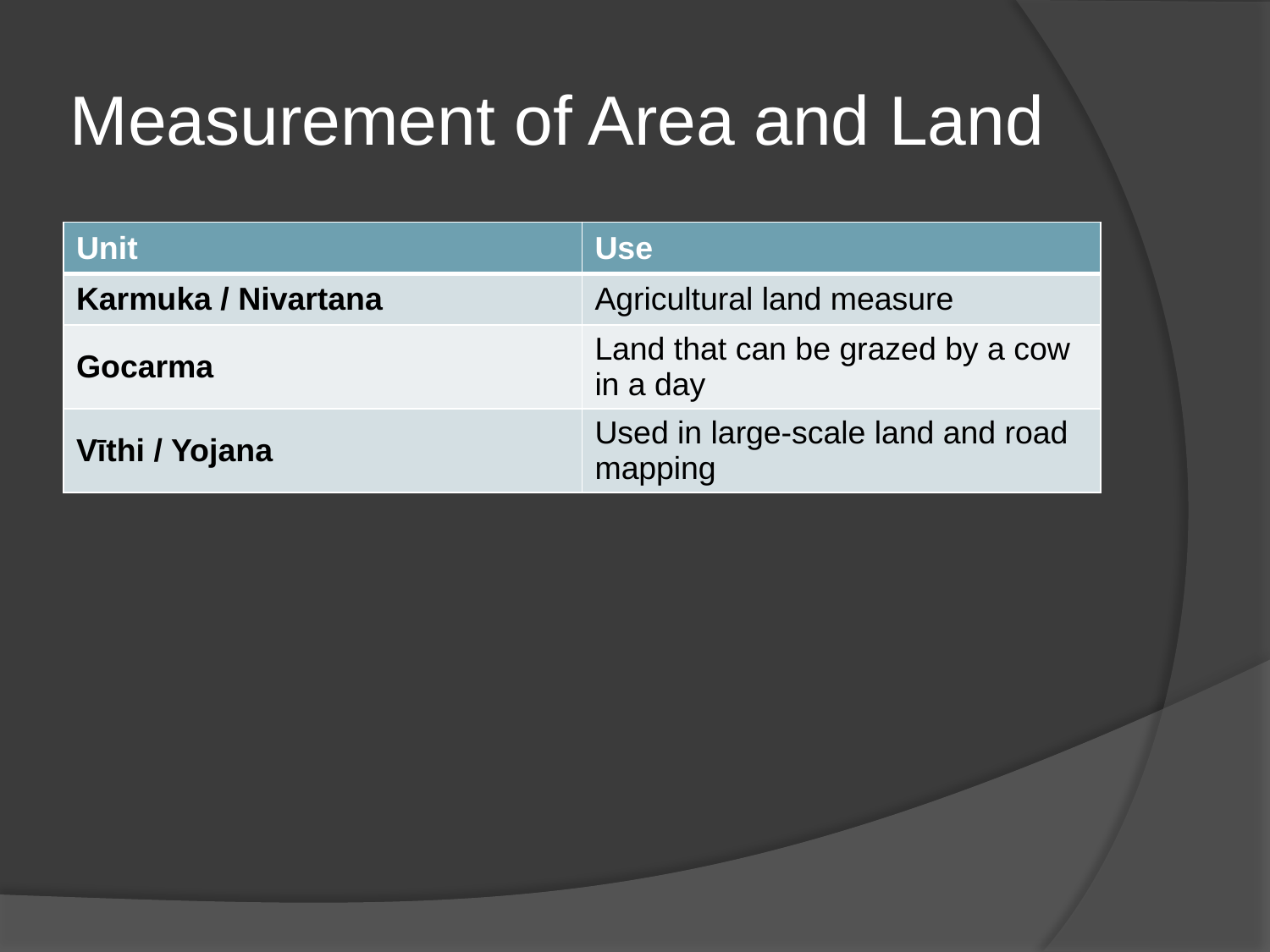

# Measurement of Area and Land
| Unit | Use |
| --- | --- |
| Karmuka / Nivartana | Agricultural land measure |
| Gocarma | Land that can be grazed by a cow in a day |
| Vīthi / Yojana | Used in large-scale land and road mapping |